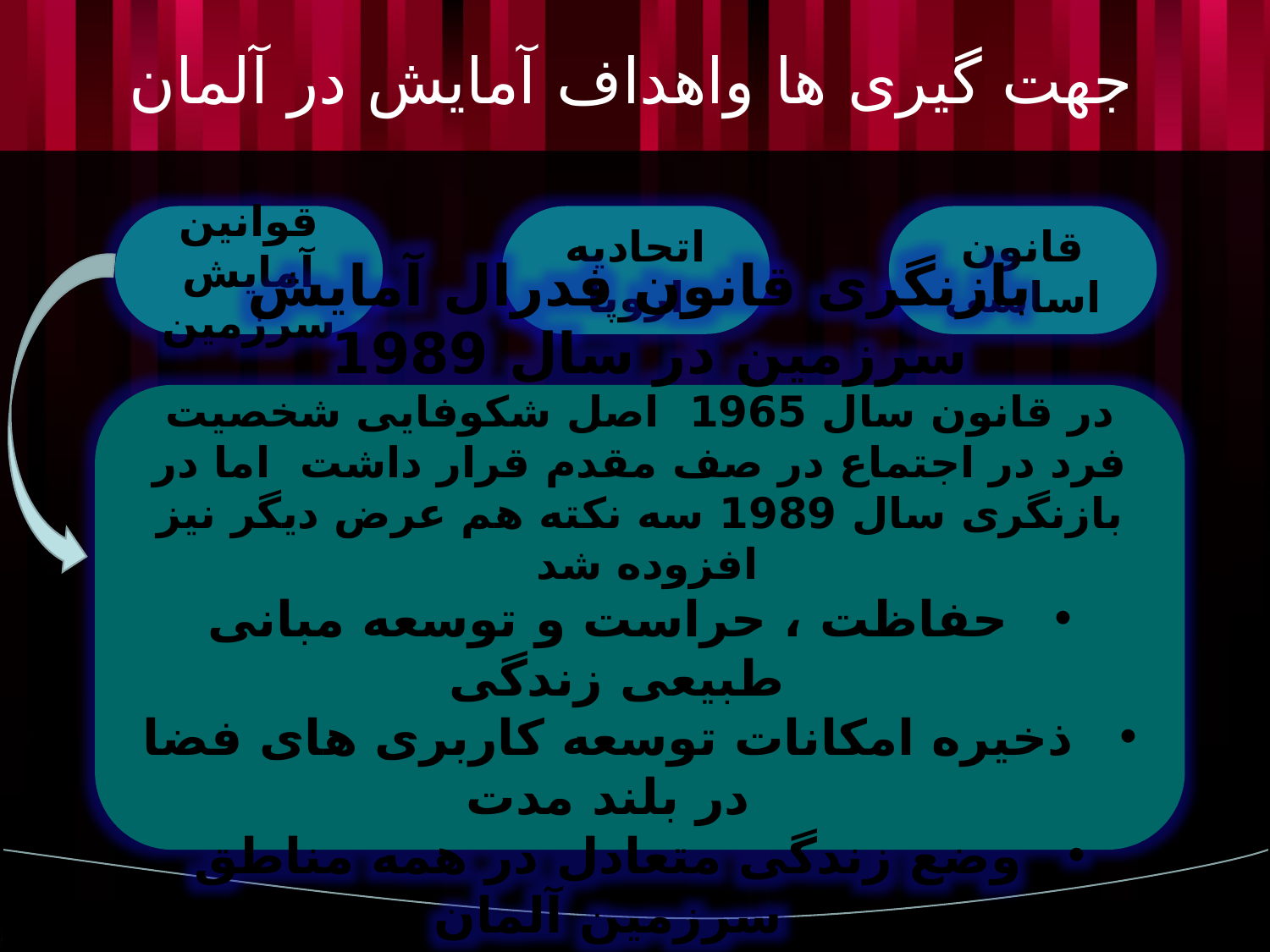

# جهت گیری ها واهداف آمایش در آلمان
قوانین آمایش سرزمین
قانون اساسی
اتحادیه اروپا

بازنگری قانون فدرال آمایش سرزمین در سال 1989
در قانون سال 1965  اصل شکوفایی شخصیت فرد در اجتماع در صف مقدم قرار داشت  اما در بازنگری سال 1989 سه نکته هم عرض دیگر نیز افزوده شد
حفاظت ، حراست و توسعه مبانی طبیعی زندگی
ذخیره امکانات توسعه کاربری های فضا در بلند مدت
وضع زندگی متعادل در همه مناطق سرزمین آلمان